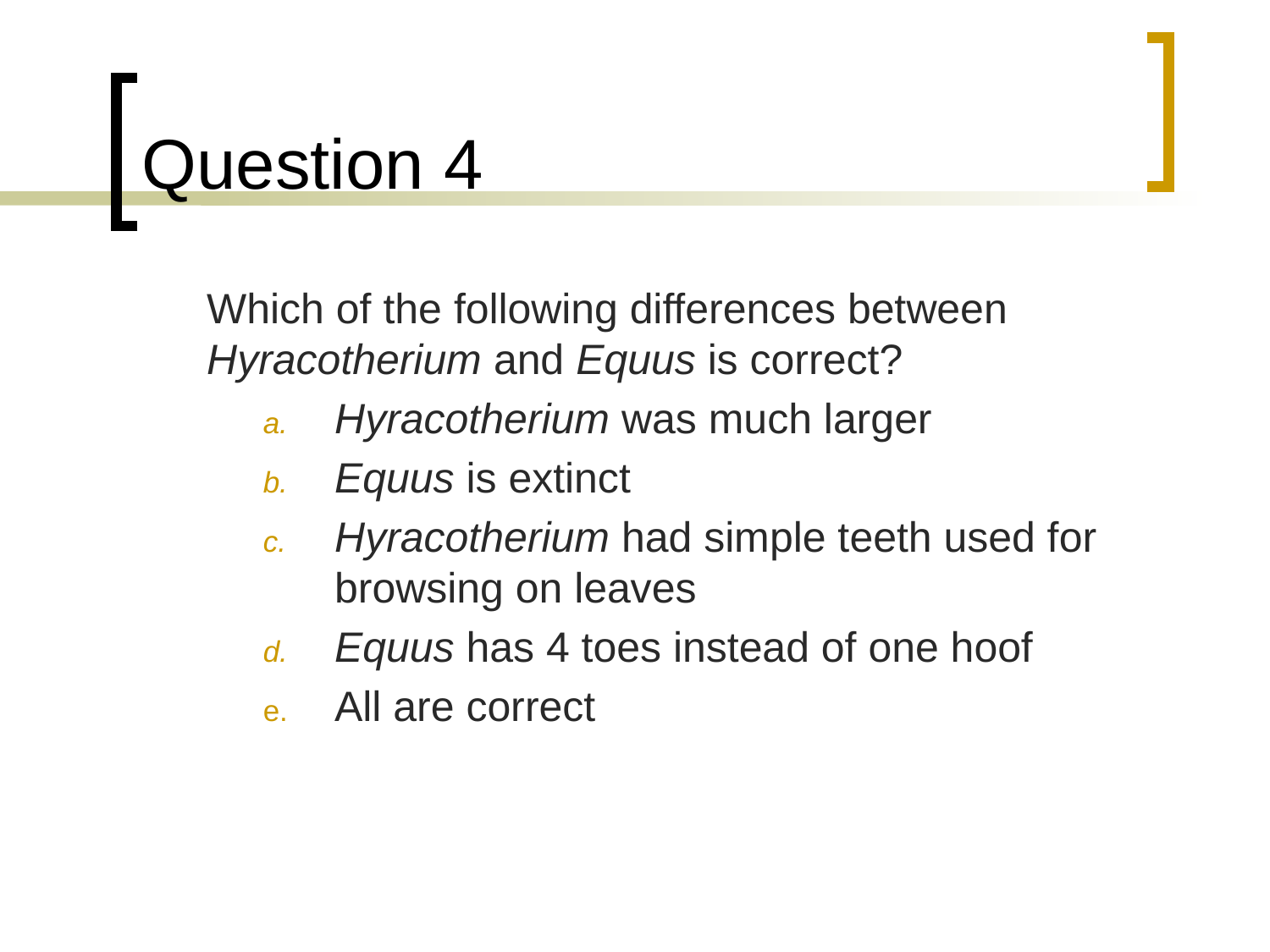

# Question 4
	Which of the following differences between Hyracotherium and Equus is correct?
Hyracotherium was much larger
Equus is extinct
Hyracotherium had simple teeth used for browsing on leaves
Equus has 4 toes instead of one hoof
All are correct